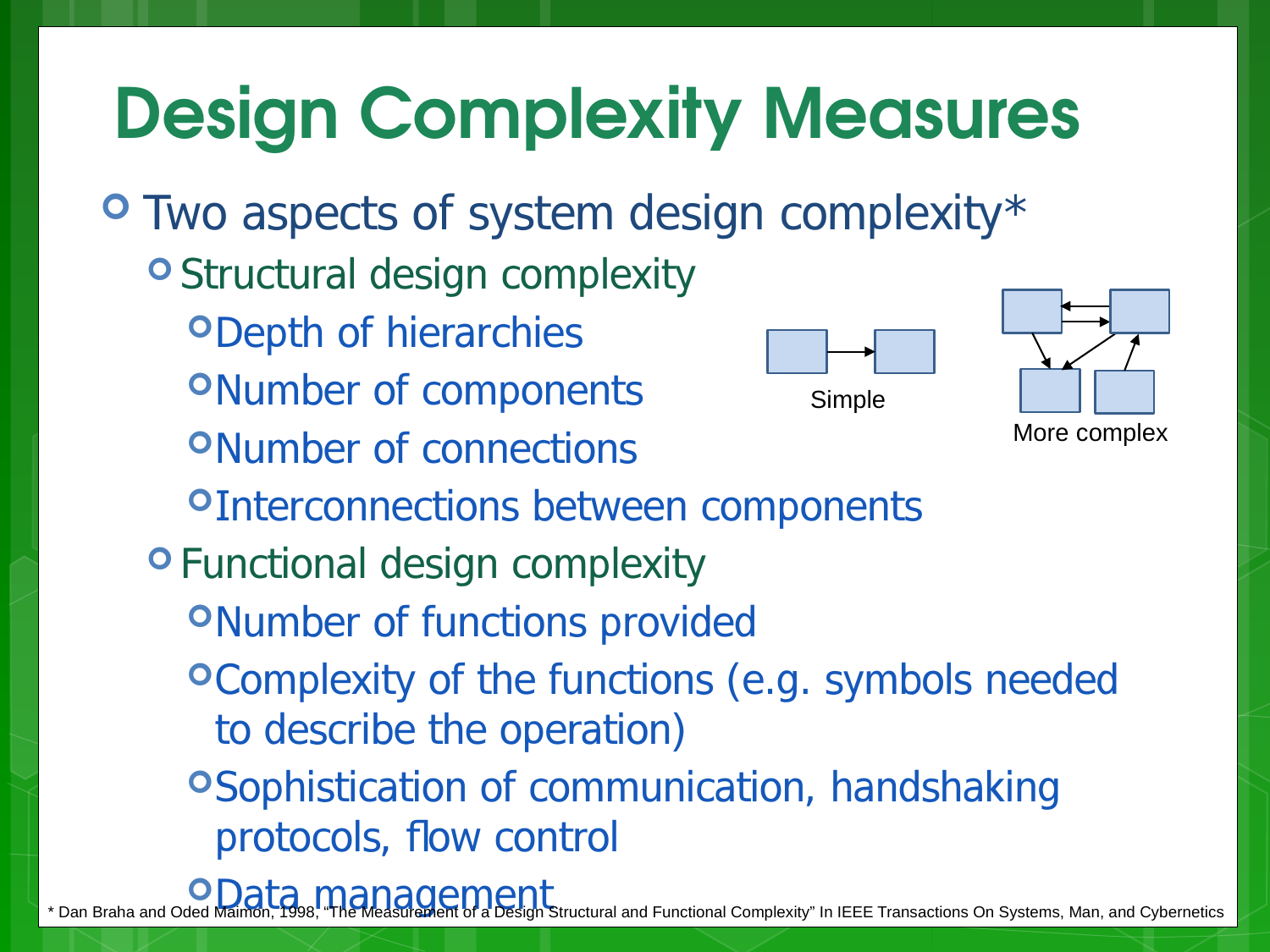

# Design Complexity Measures
Two aspects of system design complexity*
Structural design complexity
Depth of hierarchies
Number of components
Number of connections
Interconnections between components
Functional design complexity
Number of functions provided
Complexity of the functions (e.g. symbols needed to describe the operation)
Sophistication of communication, handshaking protocols, flow control
Data management

Simple
More complex
* Dan Braha and Oded Maimon, 1998, “The Measurement of a Design Structural and Functional Complexity” In IEEE Transactions On Systems, Man, and Cybernetics